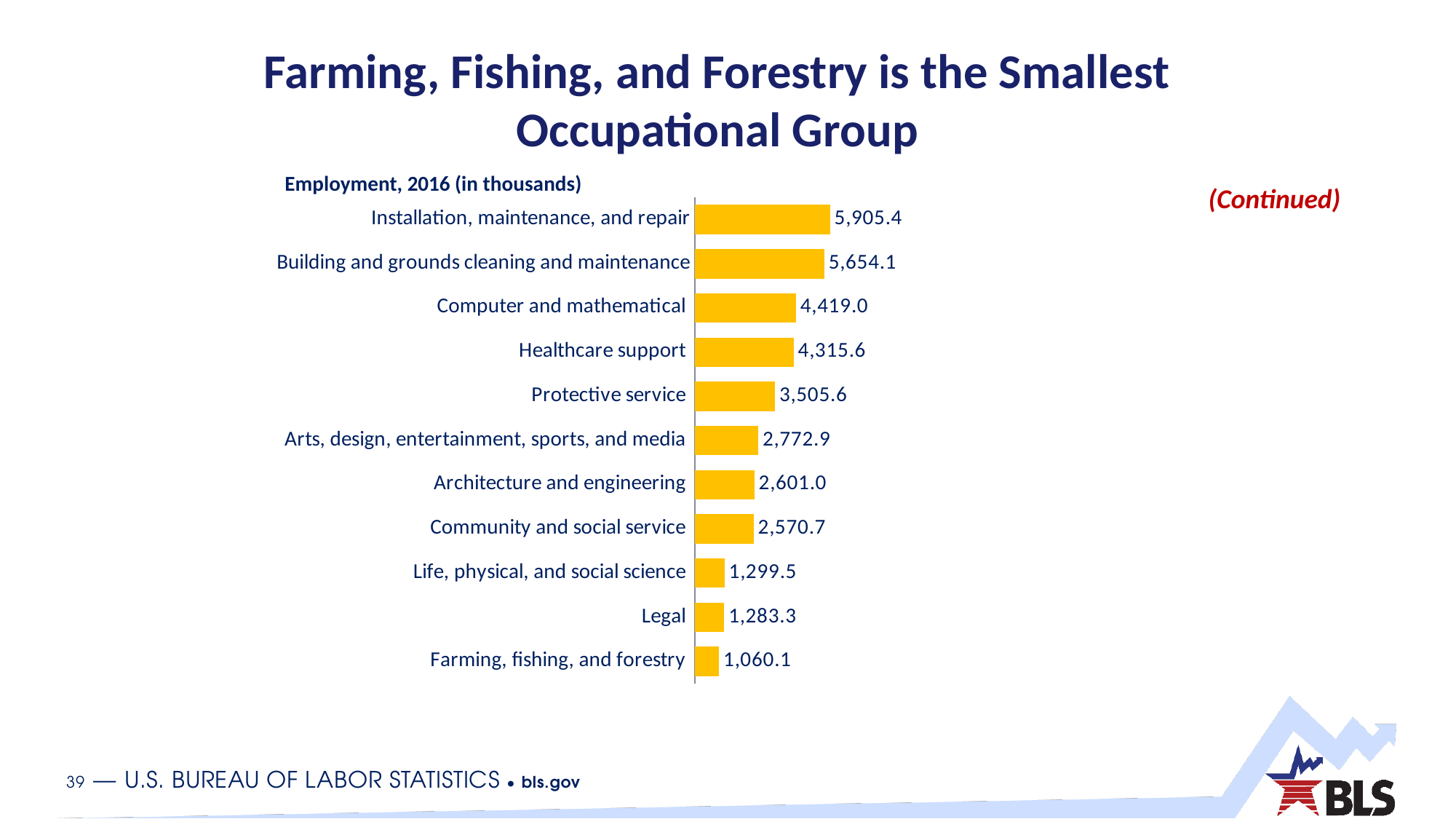

# Farming, Fishing, and Forestry is the Smallest Occupational Group
Employment, 2016 (in thousands)
(Continued)

### Chart

| Category |  |
|---|---|
| Installation, maintenance, and repair | 5905.4 |
| Building and grounds cleaning and maintenance | 5654.1 |
| Computer and mathematical  | 4419.0 |
| Healthcare support  | 4315.6 |
| Protective service  | 3505.6 |
| Arts, design, entertainment, sports, and media  | 2772.9 |
| Architecture and engineering  | 2601.0 |
| Community and social service  | 2570.7 |
| Life, physical, and social science  | 1299.5 |
| Legal  | 1283.3 |
| Farming, fishing, and forestry  | 1060.1 |